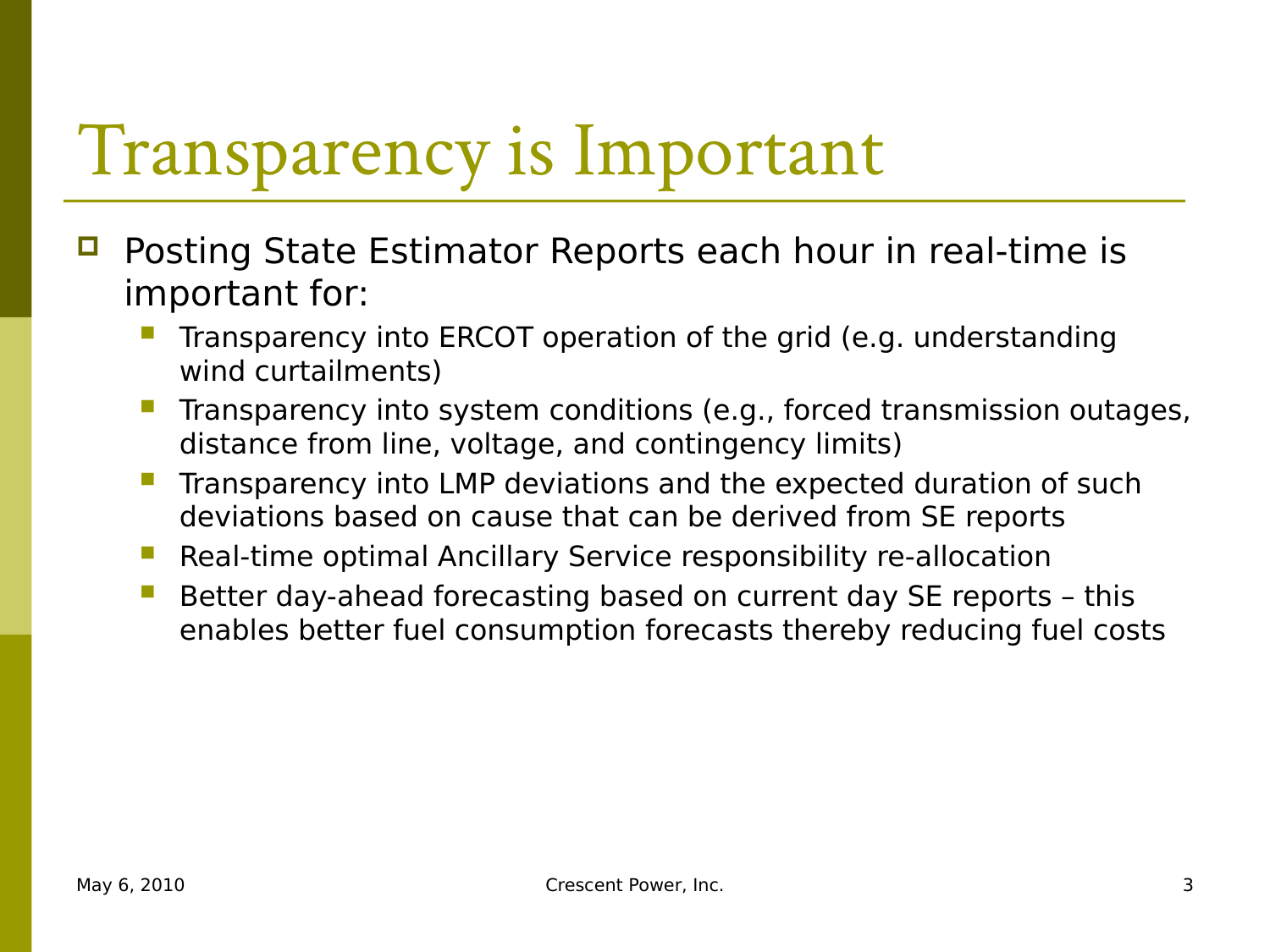

# Transparency is Important
Posting State Estimator Reports each hour in real-time is important for:
Transparency into ERCOT operation of the grid (e.g. understanding wind curtailments)
Transparency into system conditions (e.g., forced transmission outages, distance from line, voltage, and contingency limits)
Transparency into LMP deviations and the expected duration of such deviations based on cause that can be derived from SE reports
Real-time optimal Ancillary Service responsibility re-allocation
Better day-ahead forecasting based on current day SE reports – this enables better fuel consumption forecasts thereby reducing fuel costs

May 6, 2010
Crescent Power, Inc.
3